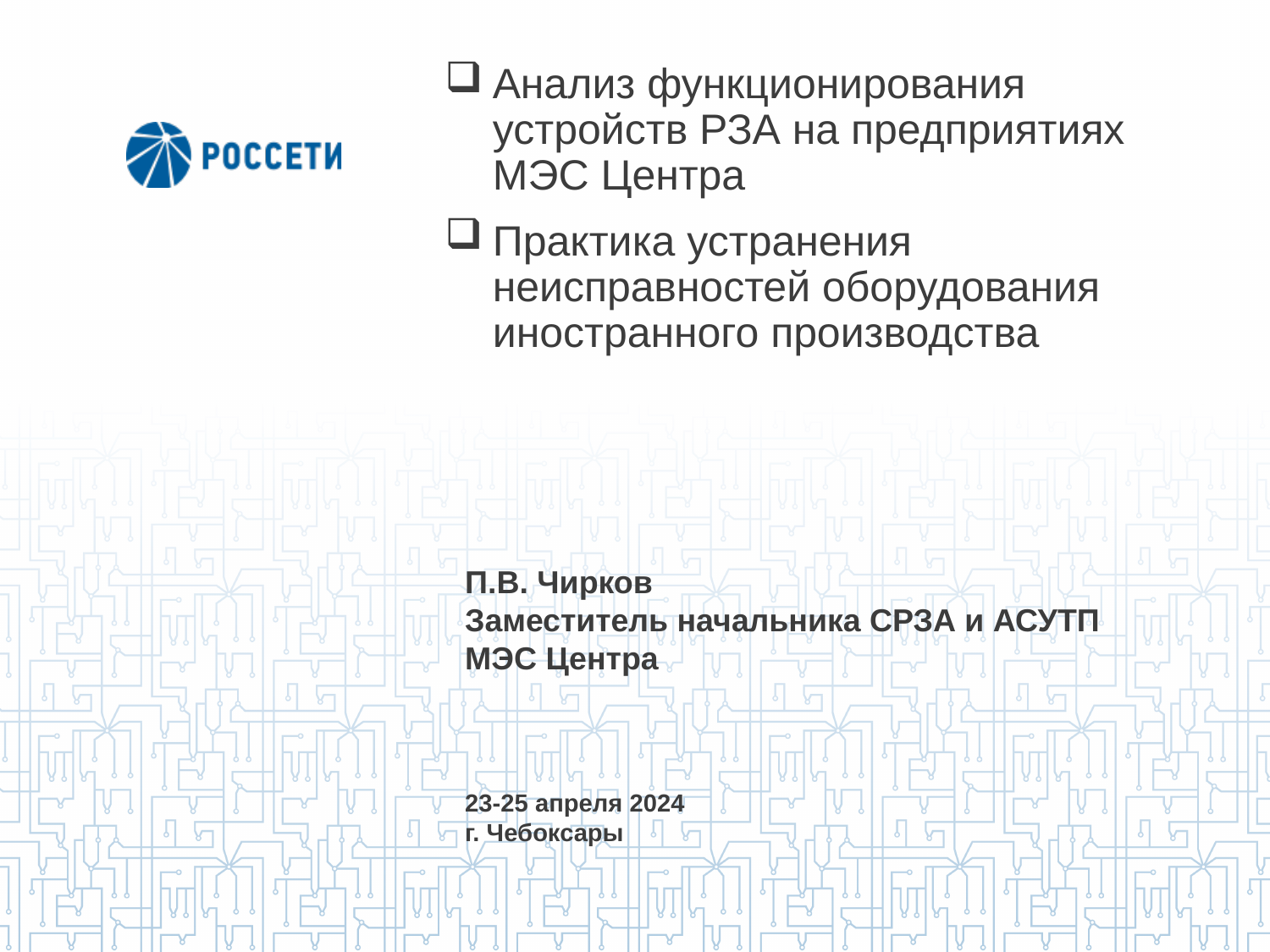

# Анализ функционирования устройств РЗА на предприятиях МЭС Центра
Практика устранения неисправностей оборудования иностранного производства
П.В. Чирков
Заместитель начальника СРЗА и АСУТП
МЭС Центра
23-25 aпреля 2024
г. Чебоксары